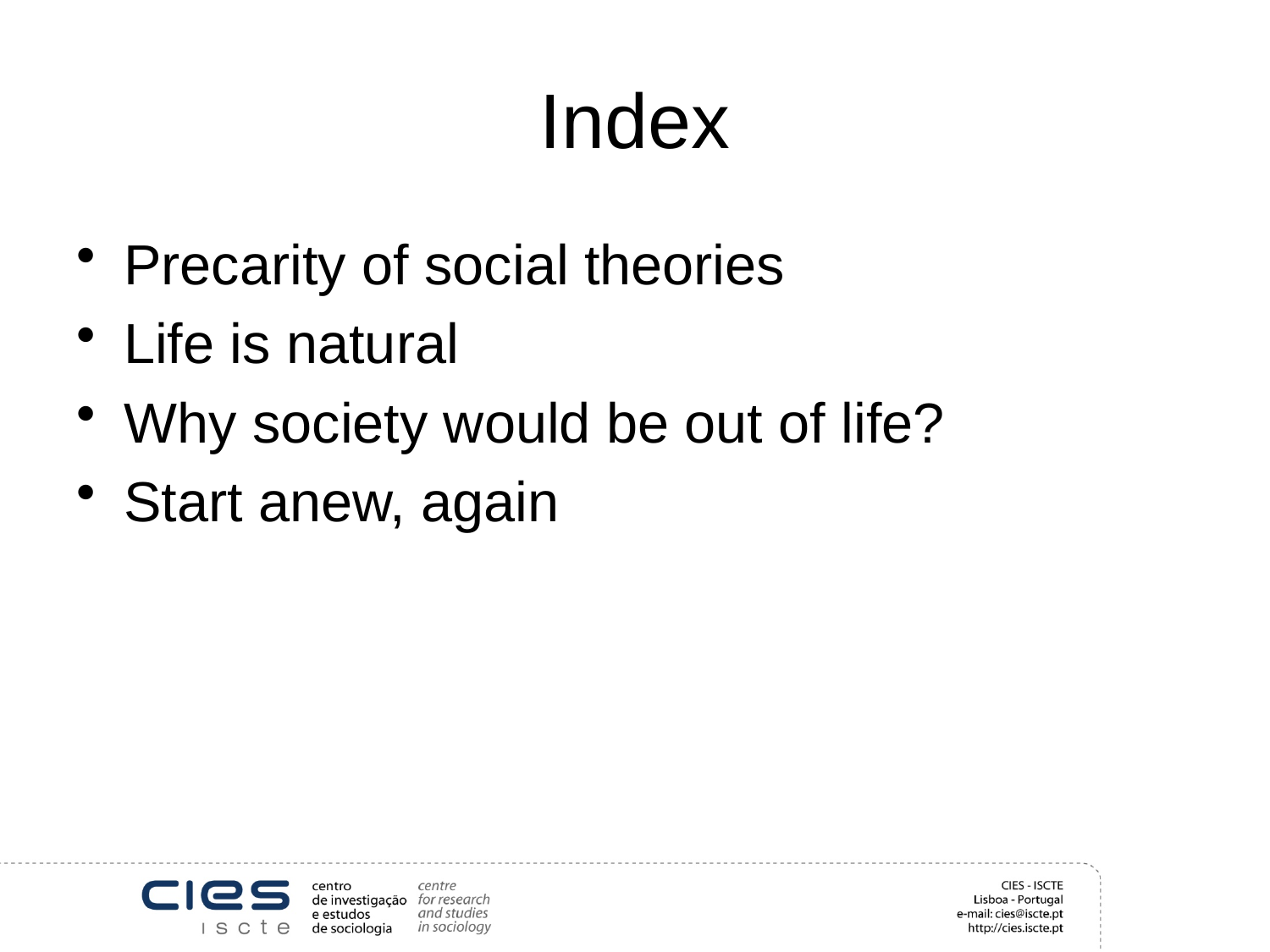

# Index
Precarity of social theories
Life is natural
Why society would be out of life?
Start anew, again